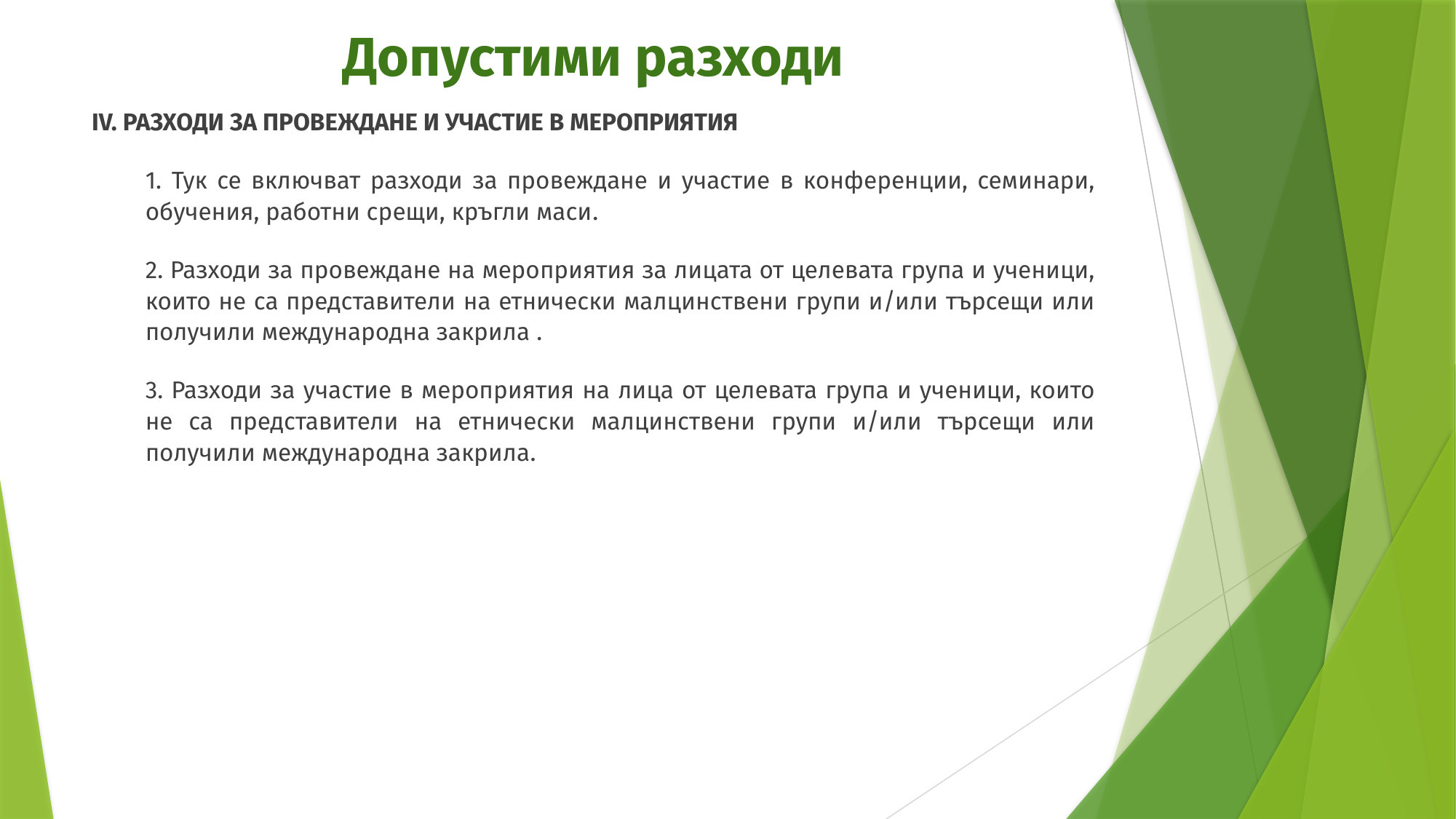

# Допустими разходи
IV. РАЗХОДИ ЗА ПРОВЕЖДАНЕ И УЧАСТИЕ В МЕРОПРИЯТИЯ
	1. Тук се включват разходи за провеждане и участие в конференции, семинари, обучения, работни срещи, кръгли маси.
	2. Разходи за провеждане на мероприятия за лицата от целевата група и ученици, които не са представители на етнически малцинствени групи и/или търсещи или получили международна закрила .
	3. Разходи за участие в мероприятия на лица от целевата група и ученици, които не са представители на етнически малцинствени групи и/или търсещи или получили международна закрила.